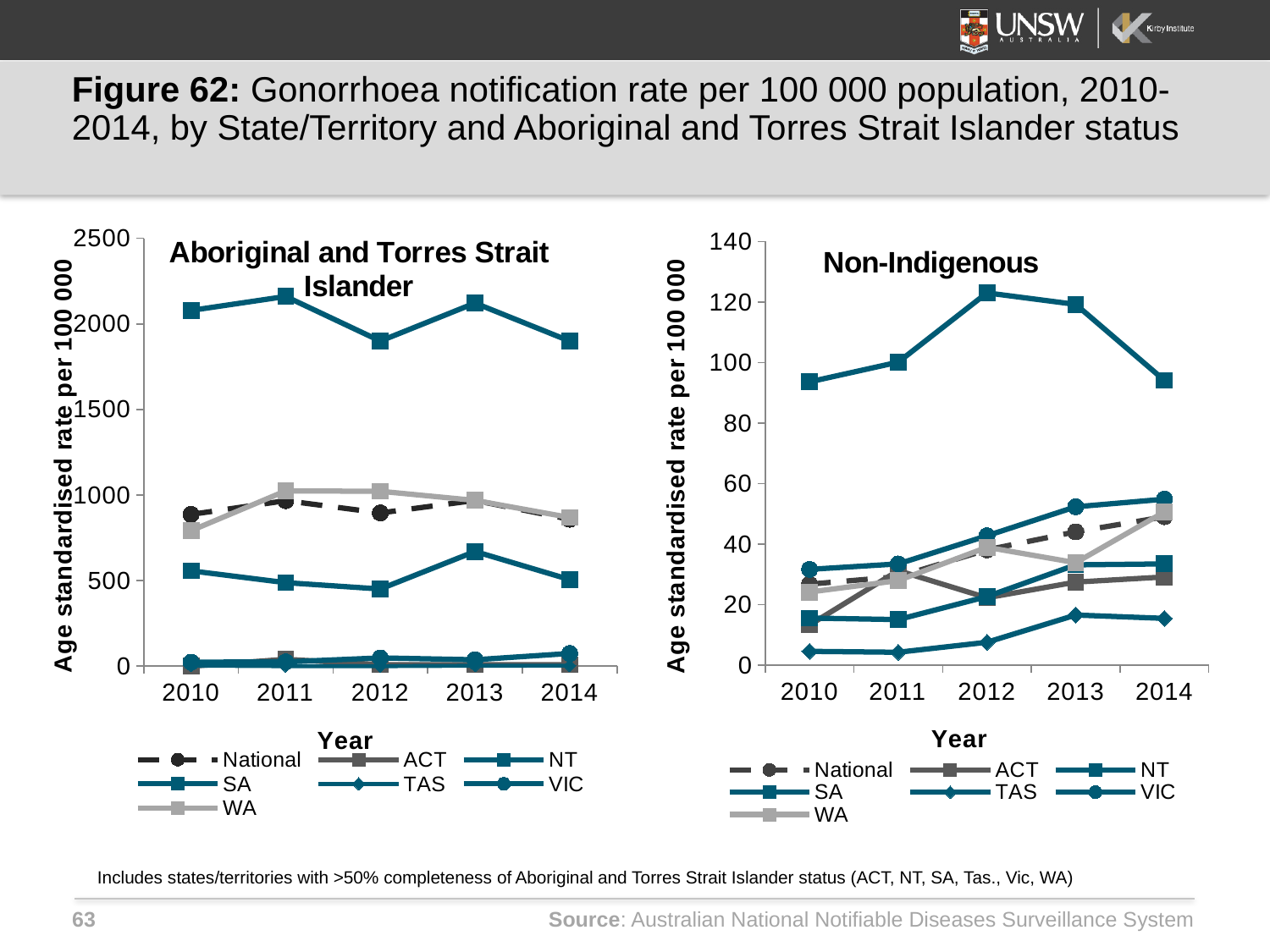

# Figure 62: Gonorrhoea notification rate per 100 000 population, 2010-2014, by State/Territory and Aboriginal and Torres Strait Islander status

### Chart: Aboriginal and Torres Strait Islander

| Category | National | ACT | NT | SA | TAS | VIC | WA |
|---|---|---|---|---|---|---|---|
| 2010 | 886.8931 | 0.0 | 2078.6 | 556.9 | 3.1 | 23.4 | 791.9 |
| 2011 | 967.0053 | 40.0 | 2160.4 | 487.9 | 0.0 | 25.0 | 1024.2 |
| 2012 | 895.5853 | 8.8 | 1899.6 | 450.8 | 0.0 | 48.3 | 1022.1 |
| 2013 | 968.42 | 8.8 | 2121.8 | 670.2 | 2.6 | 37.5 | 968.8 |
| 2014 | 858.5088 | 8.8 | 1899.6 | 505.8 | 3.1 | 74.2 | 868.9 |

### Chart: Non-Indigenous

| Category | National | ACT | NT | SA | TAS | VIC | WA |
|---|---|---|---|---|---|---|---|
| 2010 | 26.72549 | 13.2 | 93.6 | 15.5 | 4.5 | 31.6 | 24.1 |
| 2011 | 29.19944 | 31.2 | 100.1 | 15.0 | 4.2 | 33.4 | 27.9 |
| 2012 | 38.04391 | 22.2 | 123.0 | 22.6 | 7.5 | 42.7 | 38.9 |
| 2013 | 44.0131 | 27.4 | 119.2 | 33.1 | 16.5 | 52.3 | 33.8 |
| 2014 | 48.99144 | 29.1 | 94.1 | 33.4 | 15.4 | 54.8 | 50.6 |
Includes states/territories with >50% completeness of Aboriginal and Torres Strait Islander status (ACT, NT, SA, Tas., Vic, WA)
Source: Australian National Notifiable Diseases Surveillance System

63